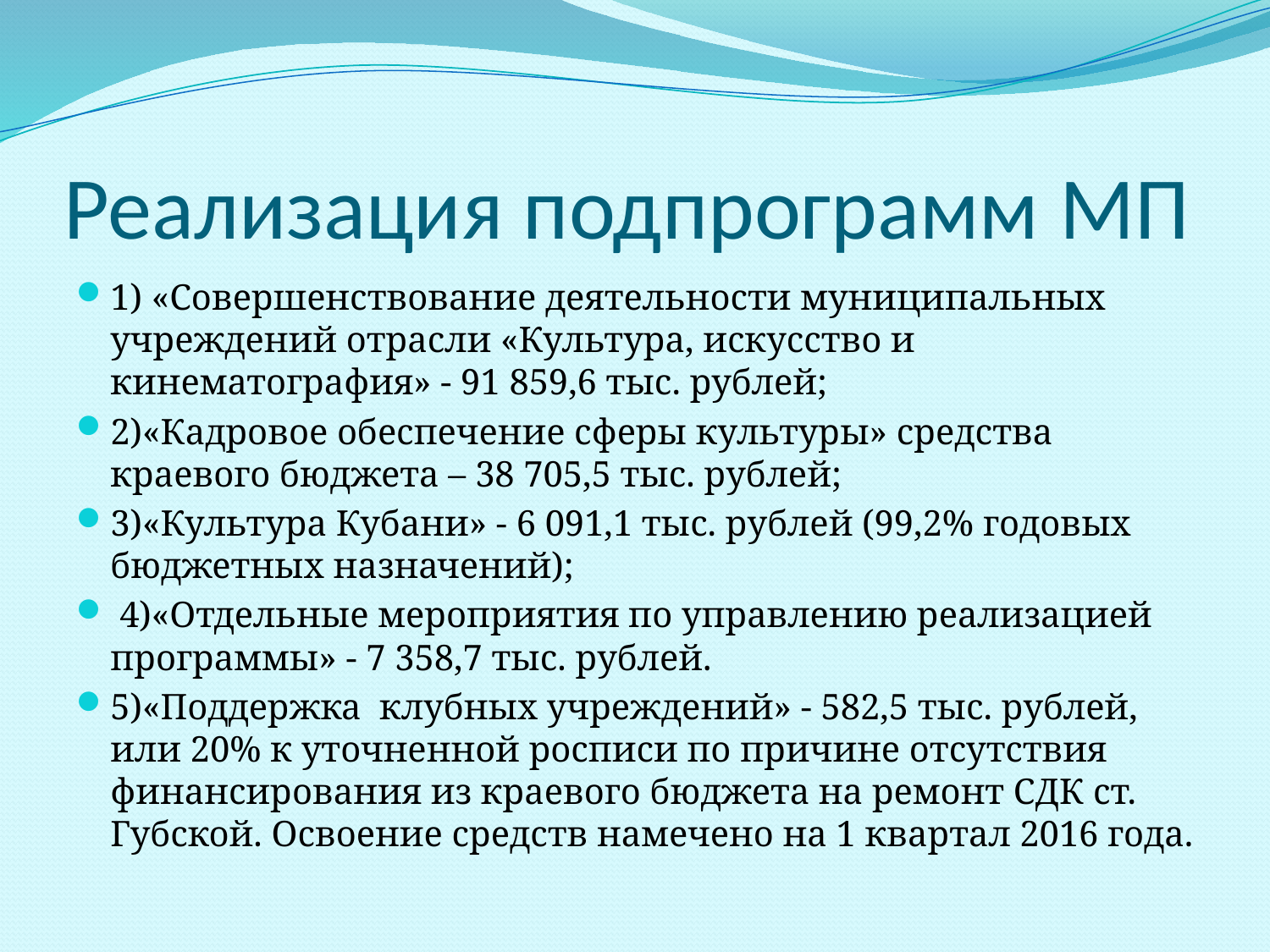

# Реализация подпрограмм МП
1) «Совершенствование деятельности муниципальных учреждений отрасли «Культура, искусство и кинематография» - 91 859,6 тыс. рублей;
2)«Кадровое обеспечение сферы культуры» средства краевого бюджета – 38 705,5 тыс. рублей;
3)«Культура Кубани» - 6 091,1 тыс. рублей (99,2% годовых бюджетных назначений);
 4)«Отдельные мероприятия по управлению реализацией программы» - 7 358,7 тыс. рублей.
5)«Поддержка  клубных учреждений» - 582,5 тыс. рублей, или 20% к уточненной росписи по причине отсутствия финансирования из краевого бюджета на ремонт СДК ст. Губской. Освоение средств намечено на 1 квартал 2016 года.